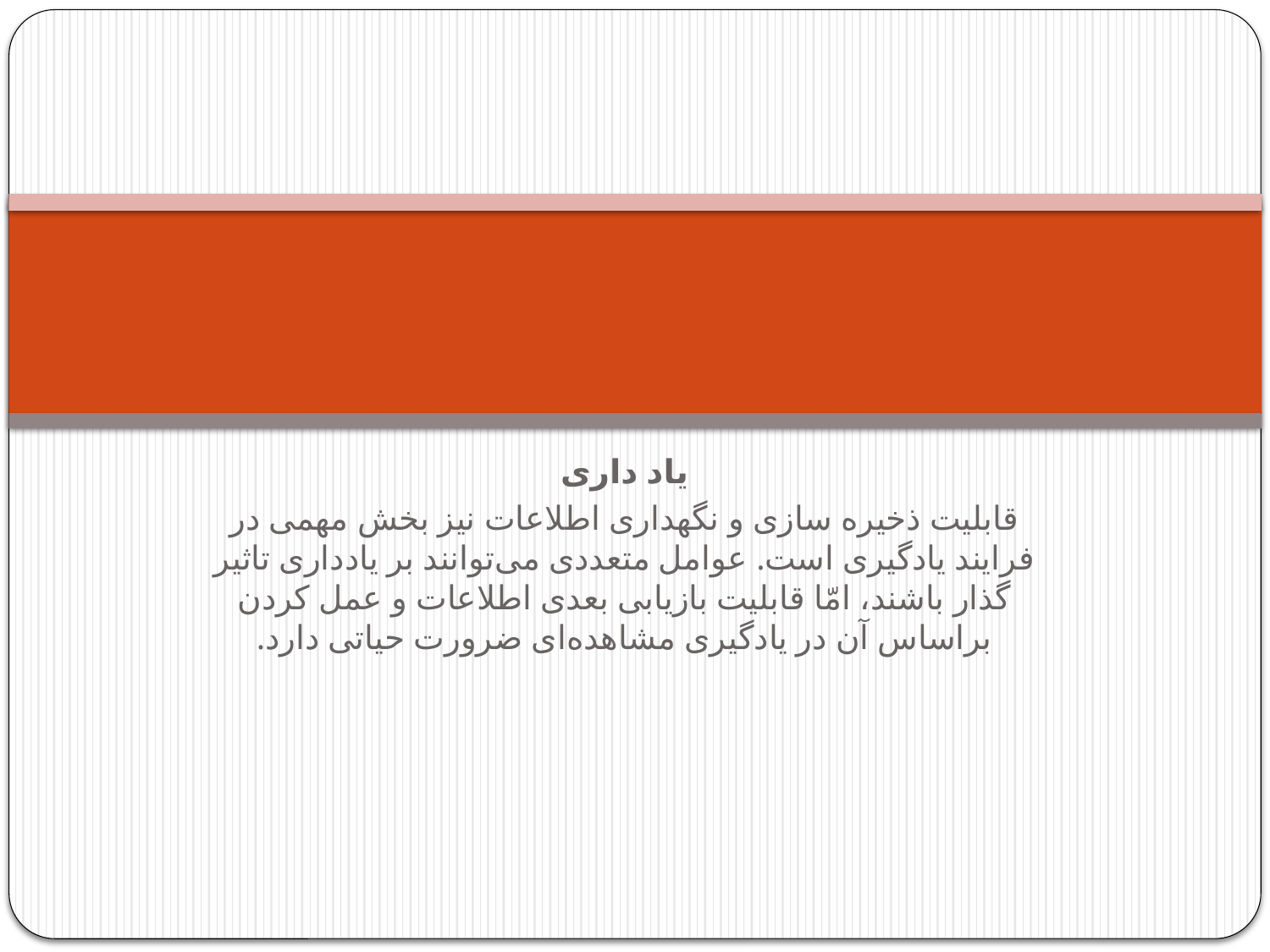

#
یاد داری
قابلیت ذخیره سازی و نگهداری اطلاعات نیز بخش مهمی در فرایند یادگیری است. عوامل متعددی می‌توانند بر یادداری تاثیر گذار باشند، امّا قابلیت بازیابی بعدی اطلاعات و عمل کردن براساس آن در یادگیری مشاهده‌ای ضرورت حیاتی دارد.